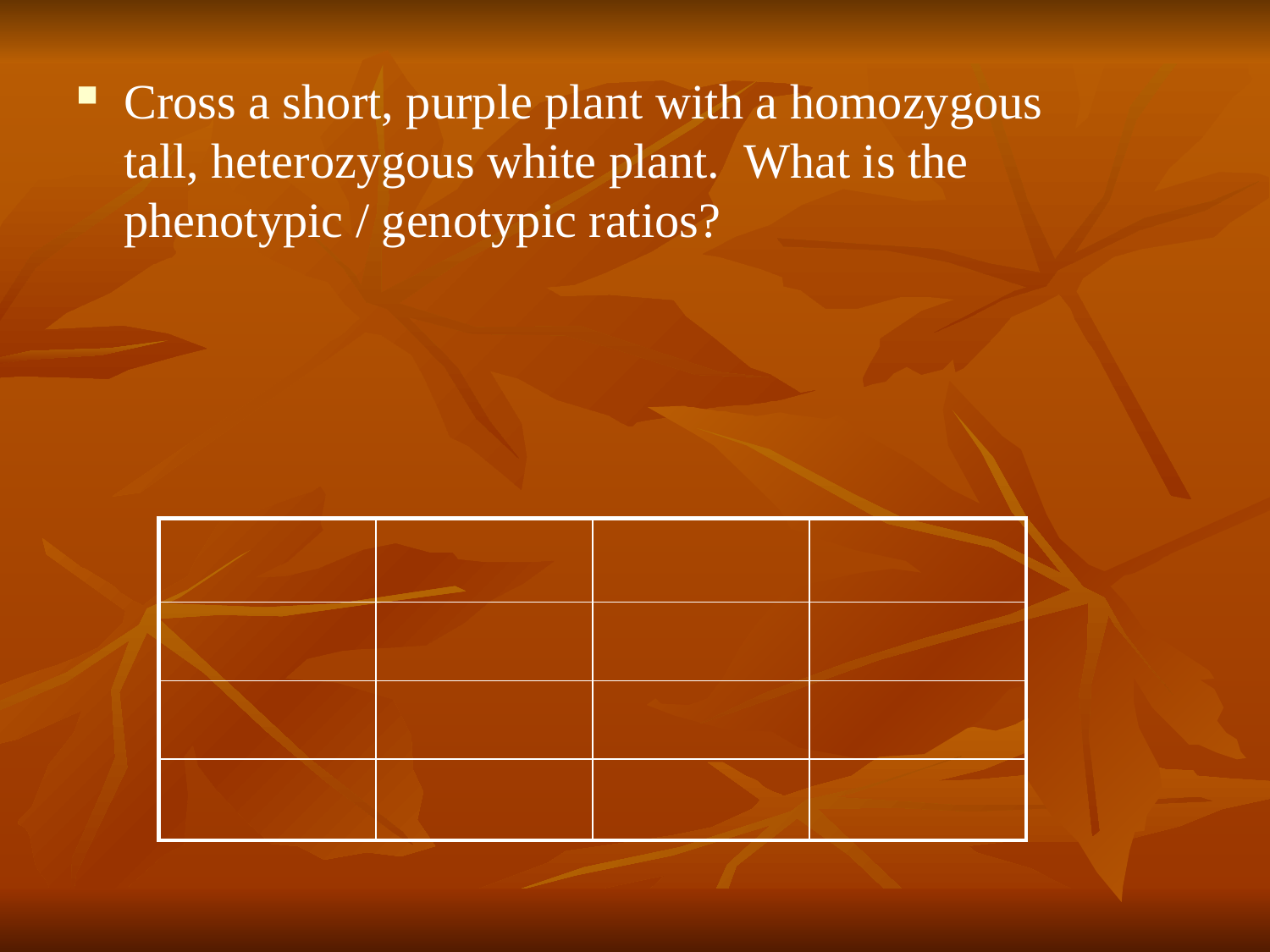

Cross a short, purple plant with a homozygous tall, heterozygous white plant.  What is the phenotypic / genotypic ratios?

|  |  |  |  |
| --- | --- | --- | --- |
|  |  |  |  |
|  |  |  |  |
|  |  |  |  |